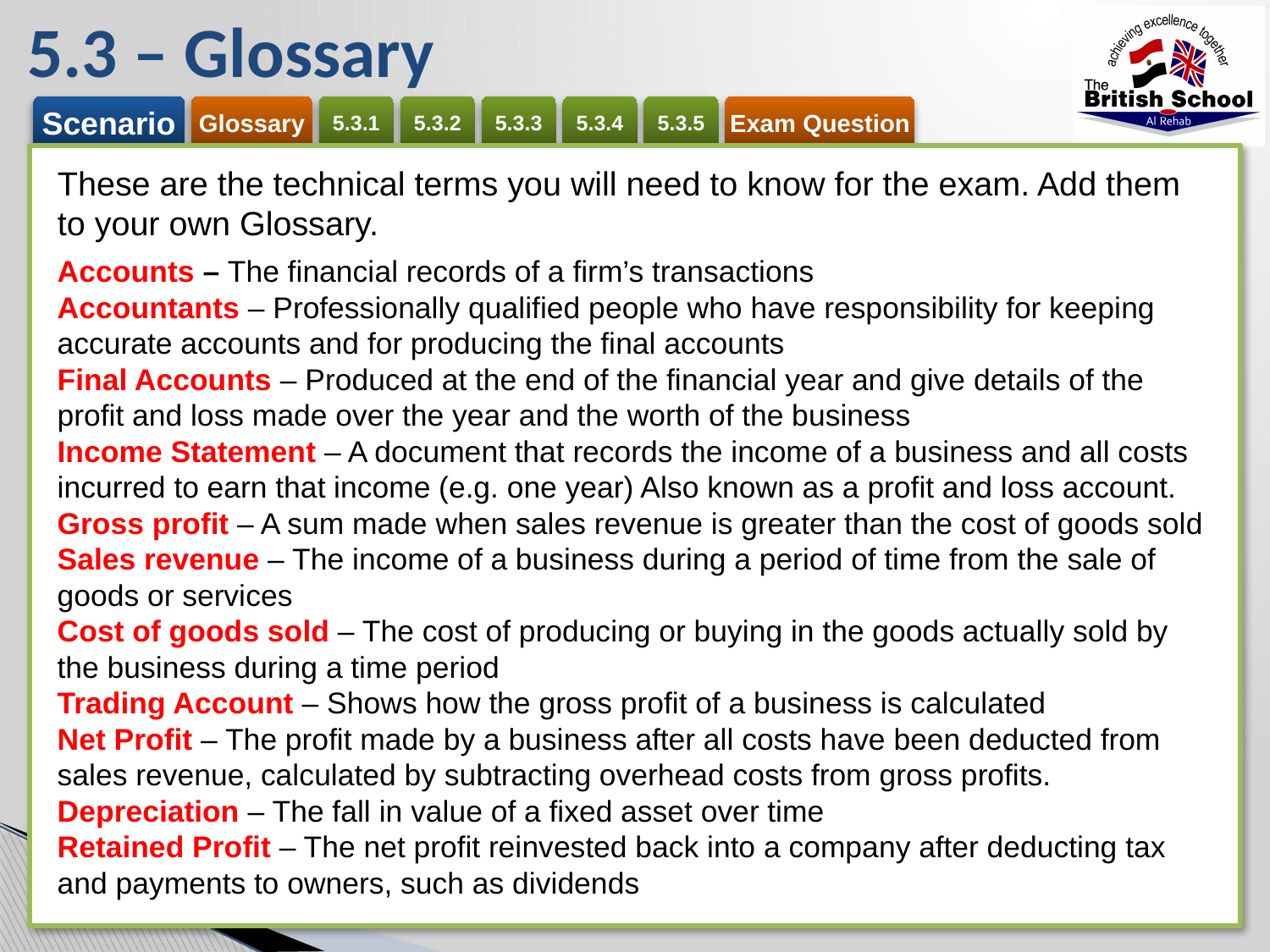

# 5.3 – Glossary
These are the technical terms you will need to know for the exam. Add them to your own Glossary.
Accounts – The financial records of a firm’s transactions
Accountants – Professionally qualified people who have responsibility for keeping accurate accounts and for producing the final accounts
Final Accounts – Produced at the end of the financial year and give details of the profit and loss made over the year and the worth of the business
Income Statement – A document that records the income of a business and all costs incurred to earn that income (e.g. one year) Also known as a profit and loss account.
Gross profit – A sum made when sales revenue is greater than the cost of goods sold
Sales revenue – The income of a business during a period of time from the sale of goods or services
Cost of goods sold – The cost of producing or buying in the goods actually sold by the business during a time period
Trading Account – Shows how the gross profit of a business is calculated
Net Profit – The profit made by a business after all costs have been deducted from sales revenue, calculated by subtracting overhead costs from gross profits.
Depreciation – The fall in value of a fixed asset over time
Retained Profit – The net profit reinvested back into a company after deducting tax and payments to owners, such as dividends